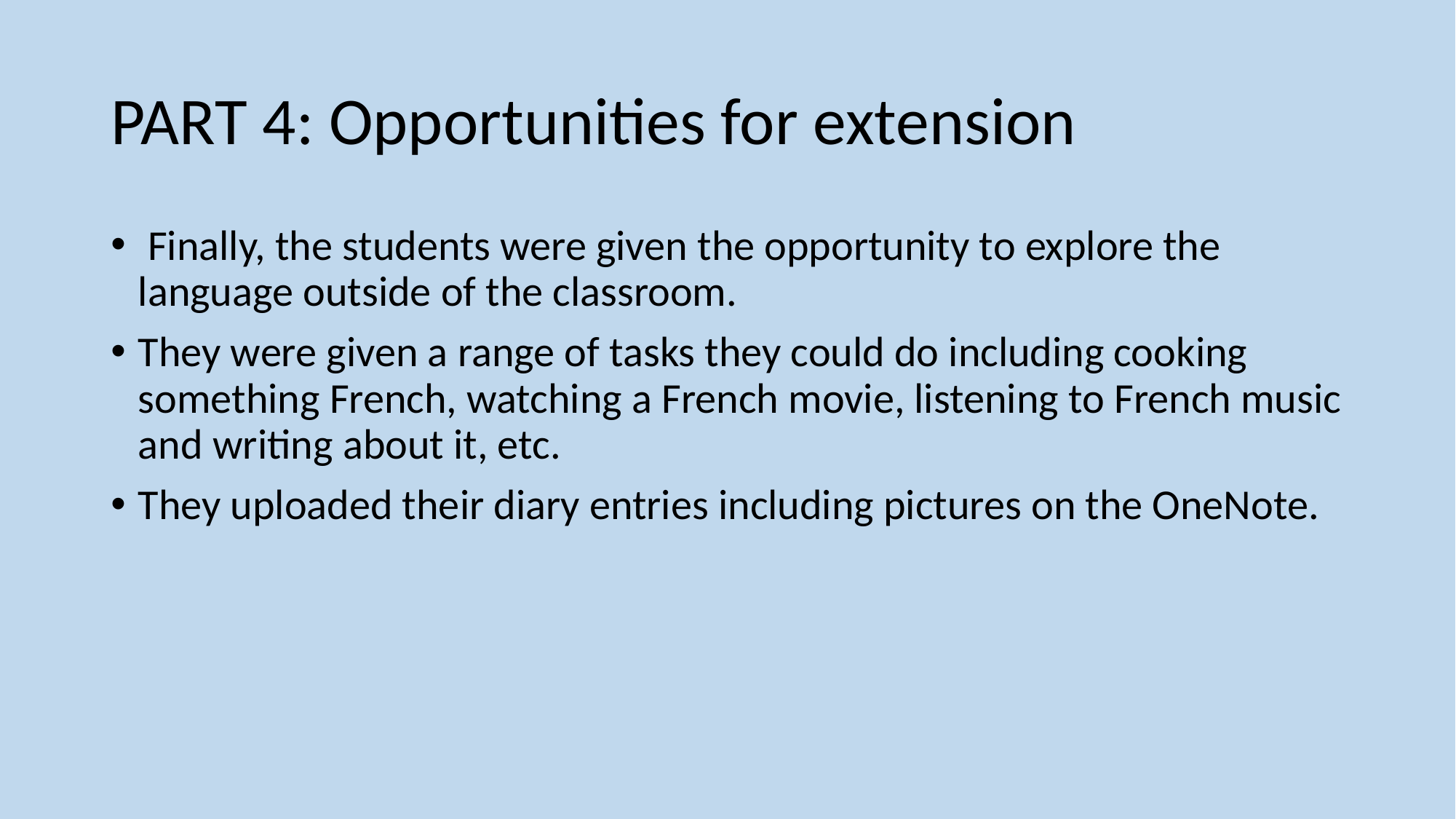

# PART 4: Opportunities for extension
 Finally, the students were given the opportunity to explore the language outside of the classroom.
They were given a range of tasks they could do including cooking something French, watching a French movie, listening to French music and writing about it, etc.
They uploaded their diary entries including pictures on the OneNote.